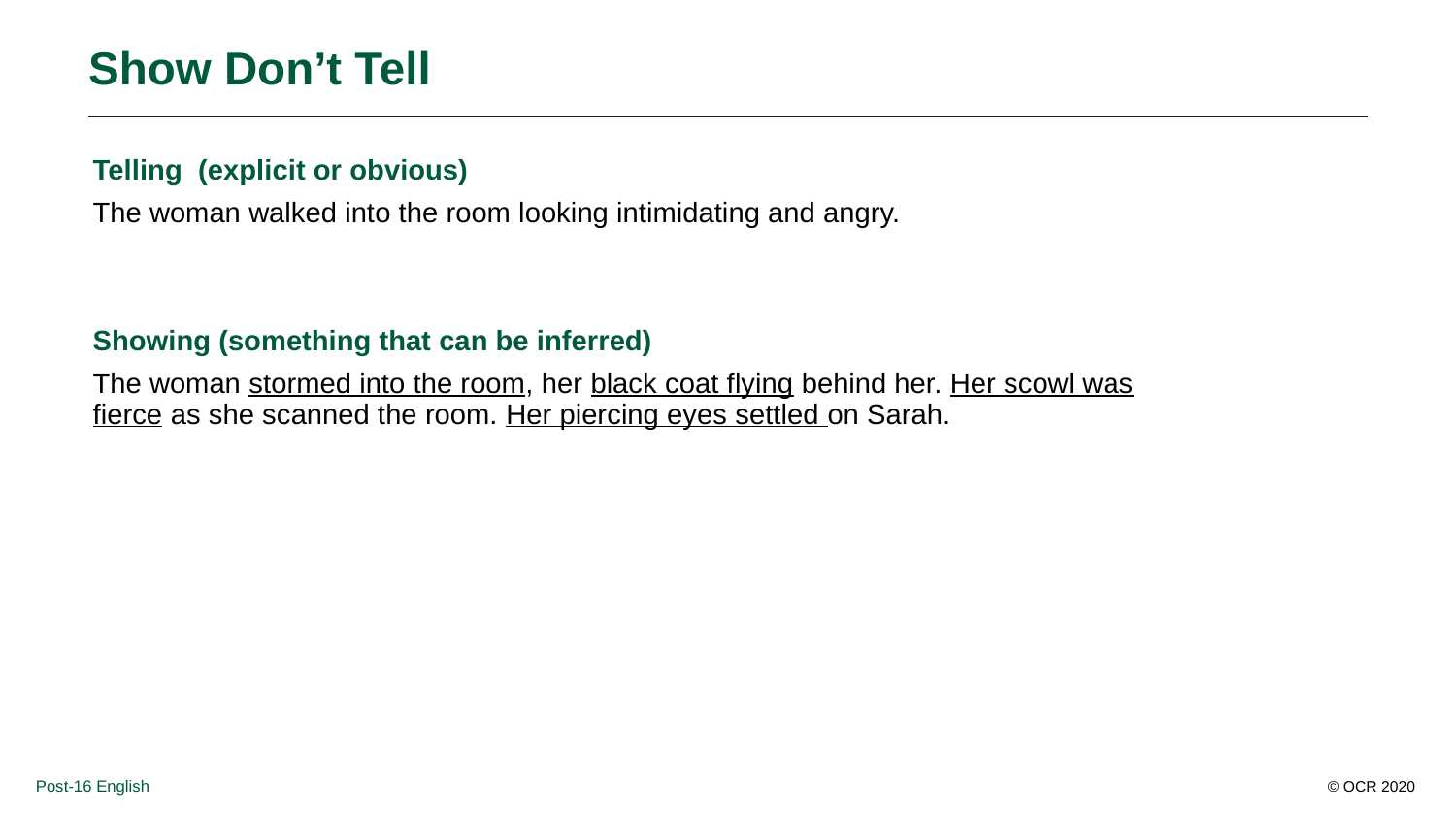

# Show Don’t Tell

Telling  (explicit or obvious)
The woman walked into the room looking intimidating and angry.

Showing (something that can be inferred)
The woman stormed into the room, her black coat flying behind her. Her scowl was fierce as she scanned the room. Her piercing eyes settled on Sarah.
Post-16 English
© OCR 2020